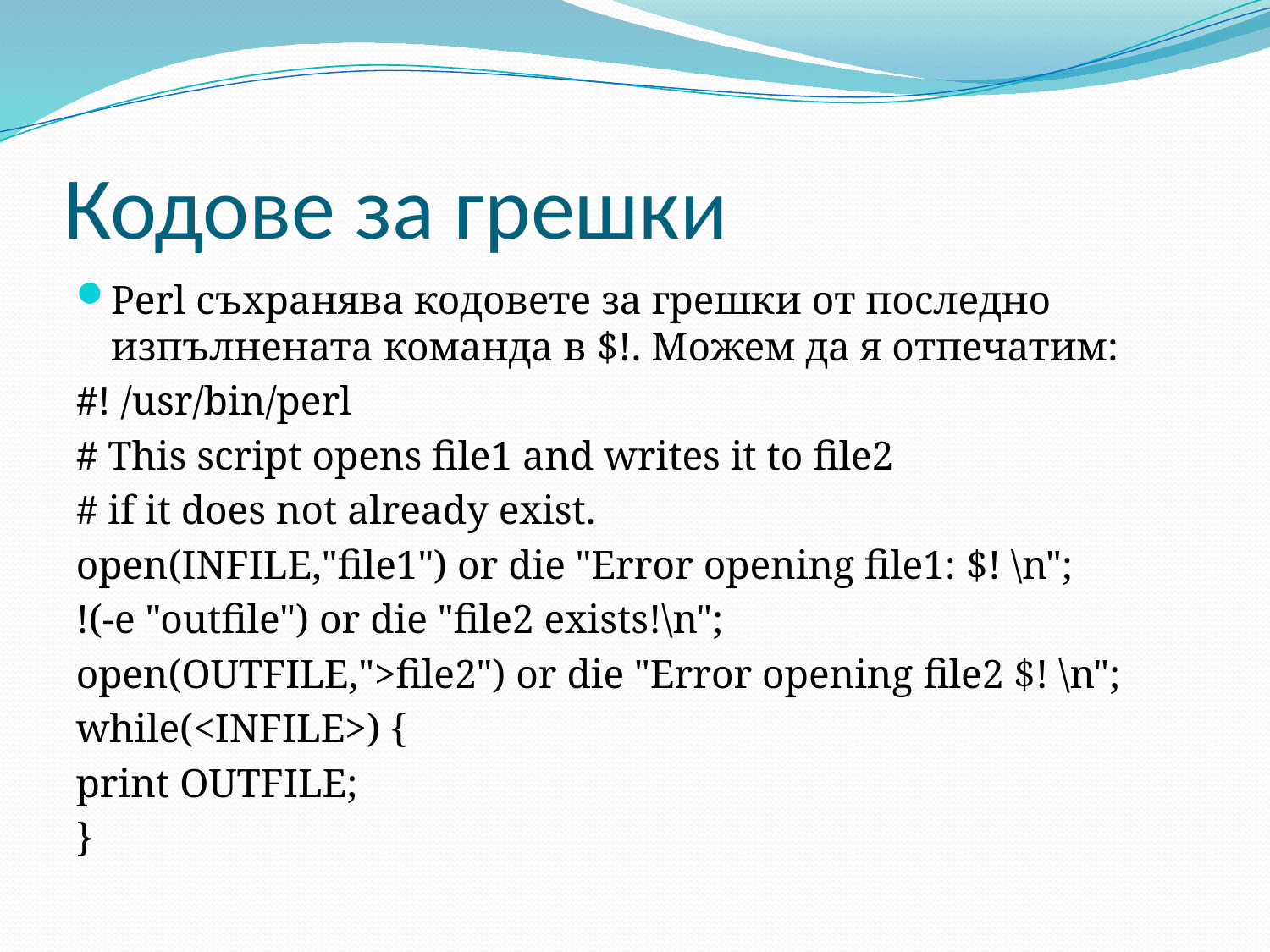

# Кодове за грешки
Perl съхранява кодовете за грешки от последно изпълнената команда в $!. Можем да я отпечатим:
#! /usr/bin/perl
# This script opens file1 and writes it to file2
# if it does not already exist.
open(INFILE,"file1") or die "Error opening file1: $! \n";
!(-e "outfile") or die "file2 exists!\n";
open(OUTFILE,">file2") or die "Error opening file2 $! \n";
while(<INFILE>) {
print OUTFILE;
}